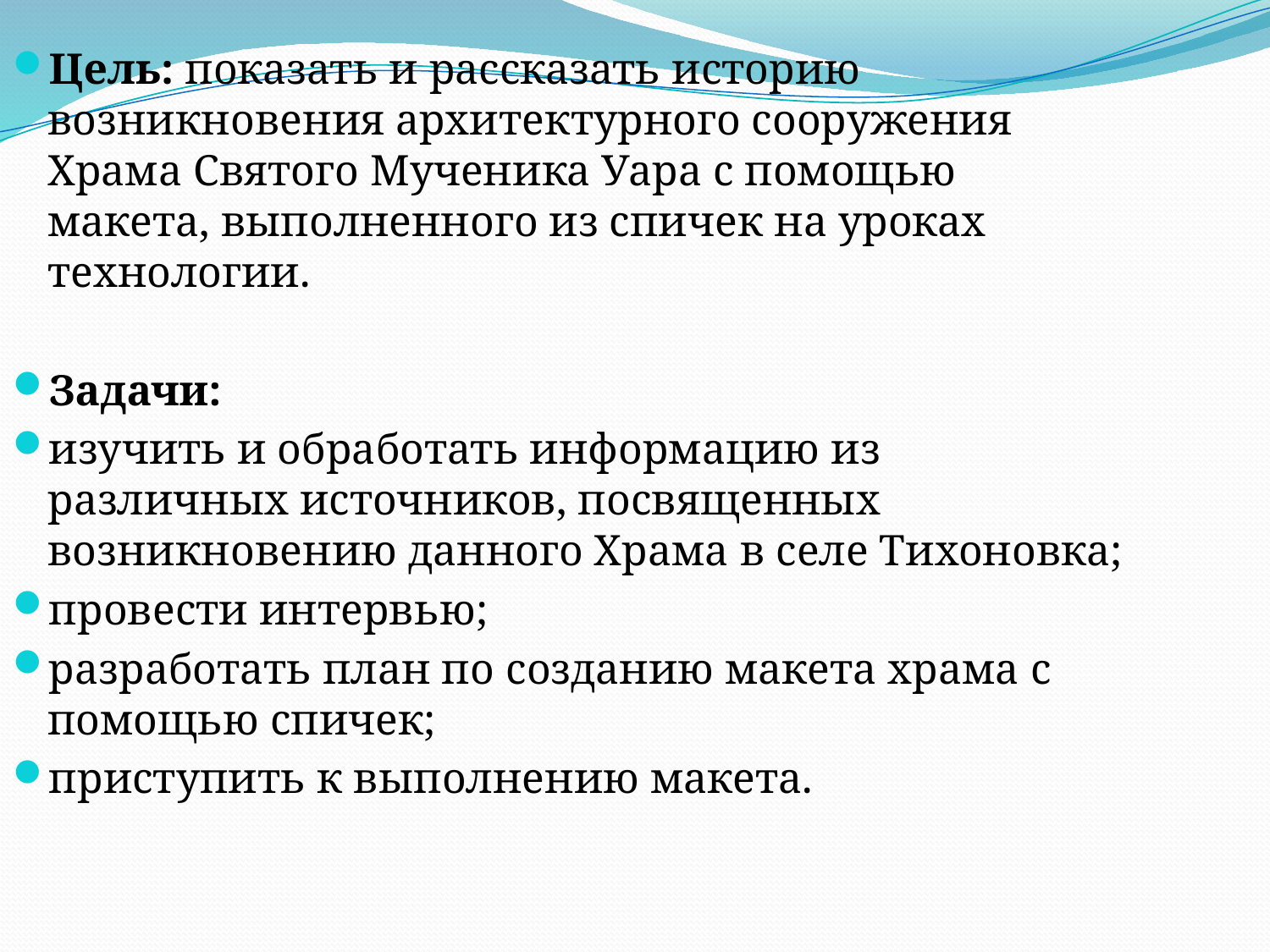

Цель: показать и рассказать историю возникновения архитектурного сооружения Храма Святого Мученика Уара с помощью макета, выполненного из спичек на уроках  технологии.

Задачи:
изучить и обработать информацию из различных источников, посвященных возникновению данного Храма в селе Тихоновка;
провести интервью;
разработать план по созданию макета храма с помощью спичек;
приступить к выполнению макета.